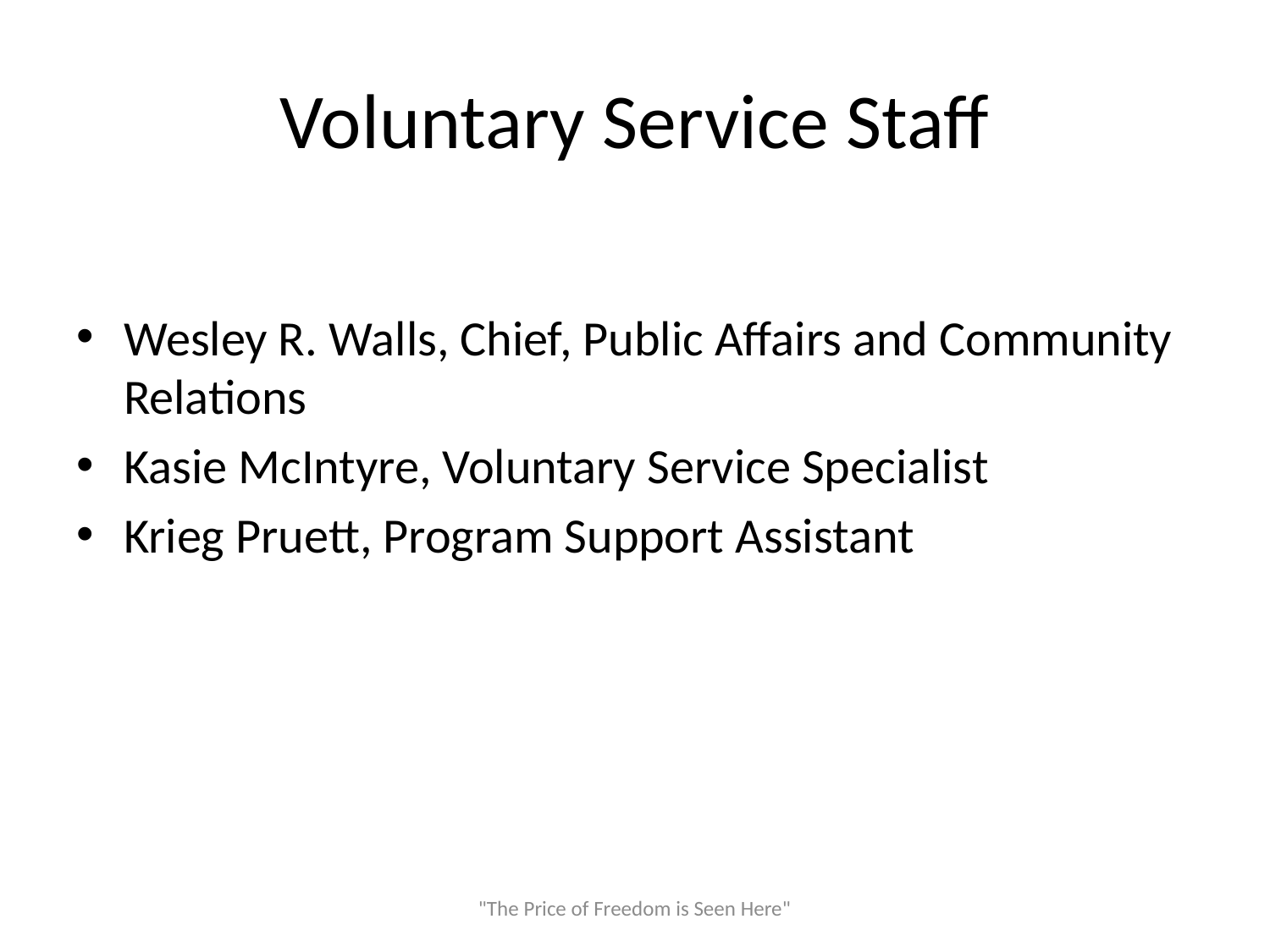

# Voluntary Service Staff

Wesley R. Walls, Chief, Public Affairs and Community Relations
Kasie McIntyre, Voluntary Service Specialist
Krieg Pruett, Program Support Assistant

"The Price of Freedom is Seen Here"